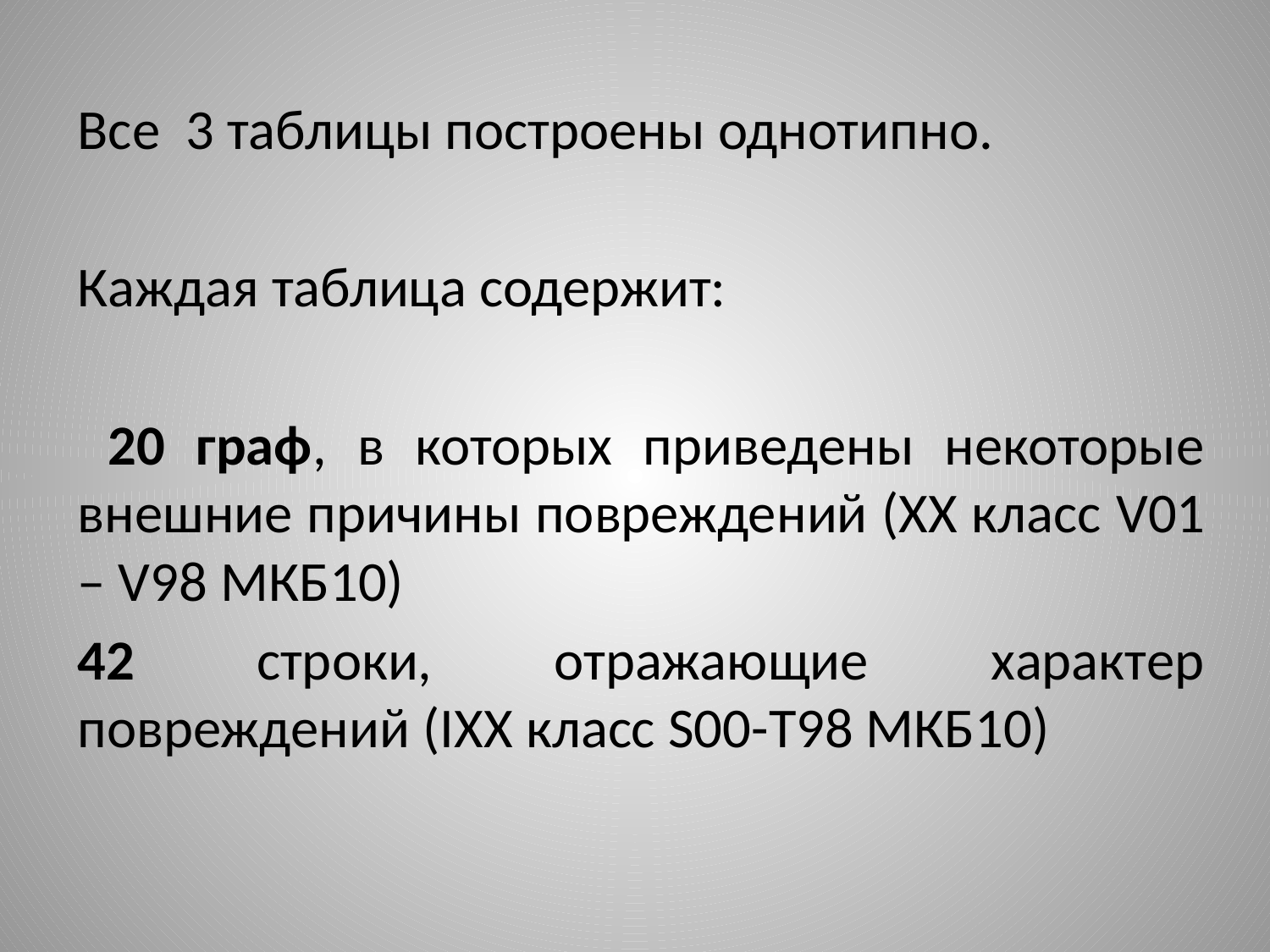

Все  3 таблицы построены однотипно.

Каждая таблица содержит:

 20 граф, в которых приведены некоторые внешние причины повреждений (ХХ класс V01 – V98 МКБ10)
42 строки, отражающие характер повреждений (IXX класс S00-T98 МКБ10)